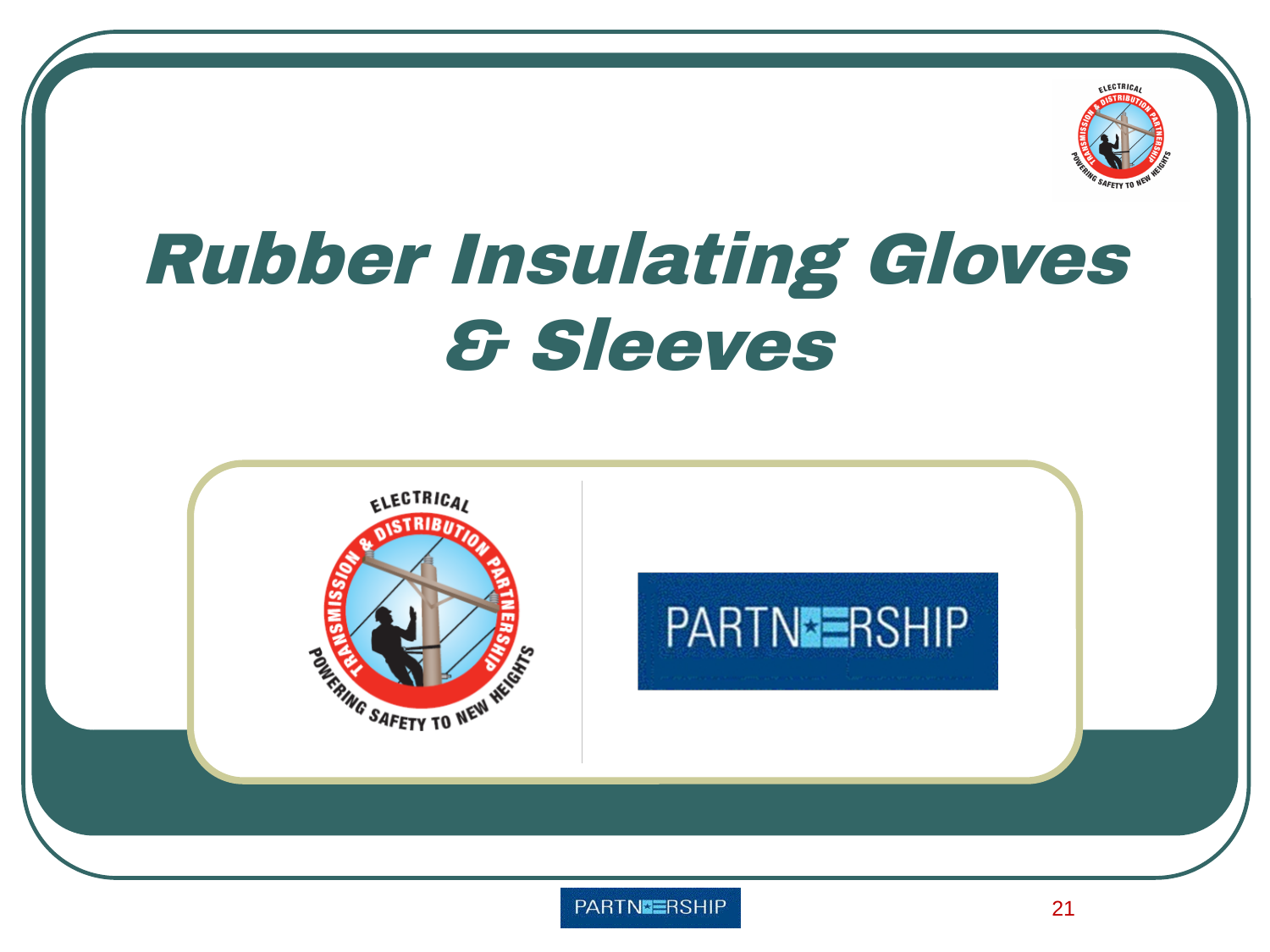

# Rubber Insulating Gloves & Sleeves
21